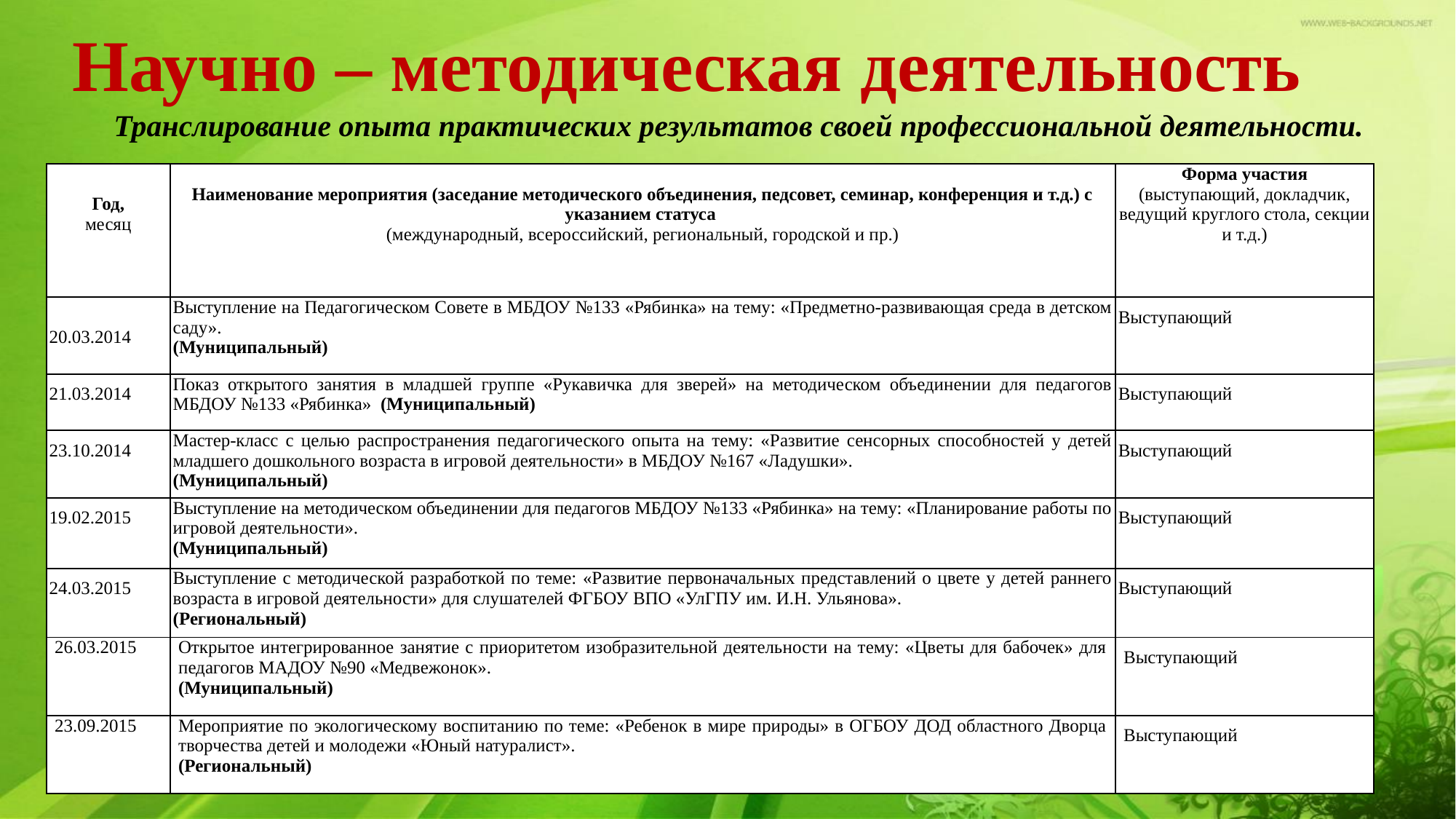

Научно – методическая деятельность
Транслирование опыта практических результатов своей профессиональной деятельности.

| Год, месяц | Наименование мероприятия (заседание методического объединения, педсовет, семинар, конференция и т.д.) с указанием статуса (международный, всероссийский, региональный, городской и пр.) | Форма участия (выступающий, докладчик, ведущий круглого стола, секции и т.д.) |
| --- | --- | --- |
| 20.03.2014 | Выступление на Педагогическом Совете в МБДОУ №133 «Рябинка» на тему: «Предметно-развивающая среда в детском саду». (Муниципальный) | Выступающий |
| 21.03.2014 | Показ открытого занятия в младшей группе «Рукавичка для зверей» на методическом объединении для педагогов МБДОУ №133 «Рябинка» (Муниципальный) | Выступающий |
| 23.10.2014 | Мастер-класс с целью распространения педагогического опыта на тему: «Развитие сенсорных способностей у детей младшего дошкольного возраста в игровой деятельности» в МБДОУ №167 «Ладушки». (Муниципальный) | Выступающий |
| 19.02.2015 | Выступление на методическом объединении для педагогов МБДОУ №133 «Рябинка» на тему: «Планирование работы по игровой деятельности». (Муниципальный) | Выступающий |
| 24.03.2015 | Выступление с методической разработкой по теме: «Развитие первоначальных представлений о цвете у детей раннего возраста в игровой деятельности» для слушателей ФГБОУ ВПО «УлГПУ им. И.Н. Ульянова». (Региональный) | Выступающий |
| 26.03.2015 | Открытое интегрированное занятие с приоритетом изобразительной деятельности на тему: «Цветы для бабочек» для педагогов МАДОУ №90 «Медвежонок». (Муниципальный) | Выступающий |
| 23.09.2015 | Мероприятие по экологическому воспитанию по теме: «Ребенок в мире природы» в ОГБОУ ДОД областного Дворца творчества детей и молодежи «Юный натуралист». (Региональный) | Выступающий |